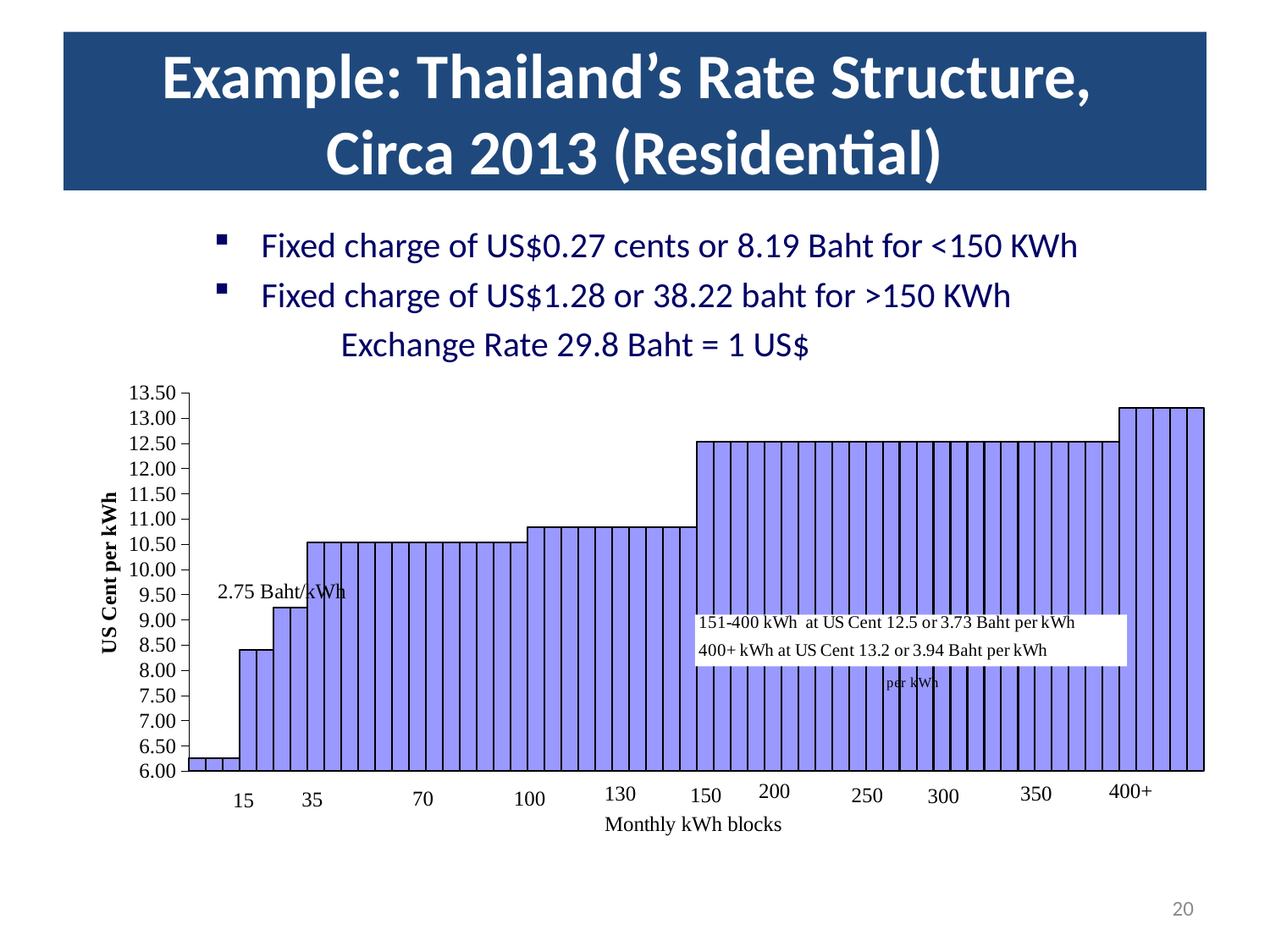

# Example: Thailand’s Rate Structure, Circa 2013 (Residential)
Fixed charge of US$0.27 cents or 8.19 Baht for <150 KWh
Fixed charge of US$1.28 or 38.22 baht for >150 KWh
	Exchange Rate 29.8 Baht = 1 US$

### Chart

| Category |  |
|---|---|
20